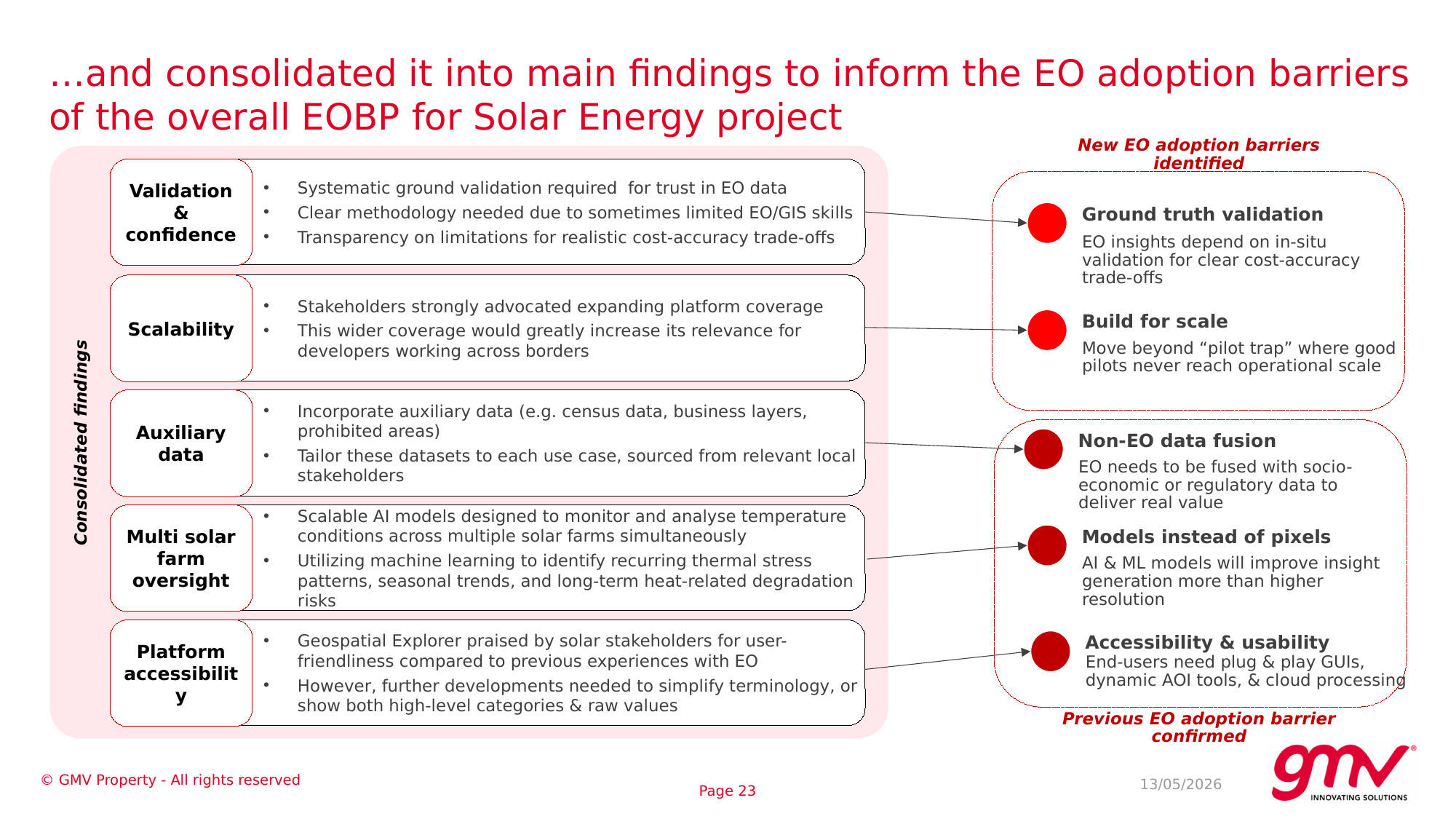

# …and consolidated it into main findings to inform the EO adoption barriers of the overall EOBP for Solar Energy project
New EO adoption barriers identified

Ground truth validation
EO insights depend on in-situ validation for clear cost-accuracy trade-offs

Build for scale
Move beyond “pilot trap” where good pilots never reach operational scale

Models instead of pixels
AI & ML models will improve insight generation more than higher resolution

Accessibility & usability
End-users need plug & play GUIs, dynamic AOI tools, & cloud processing
Previous EO adoption barrier confirmed

Validation & confidence
Systematic ground validation required  for trust in EO data
Clear methodology needed due to sometimes limited EO/GIS skills
Transparency on limitations for realistic cost-accuracy trade-offs
Scalability
Stakeholders strongly advocated expanding platform coverage
This wider coverage would greatly increase its relevance for developers working across borders
Auxiliary data
Incorporate auxiliary data (e.g. census data, business layers, prohibited areas)
Tailor these datasets to each use case, sourced from relevant local stakeholders
Consolidated findings
Multi solar farm oversight
Scalable AI models designed to monitor and analyse temperature conditions across multiple solar farms simultaneously
Utilizing machine learning to identify recurring thermal stress patterns, seasonal trends, and long-term heat-related degradation risks
Platform accessibility
Geospatial Explorer praised by solar stakeholders for user-friendliness compared to previous experiences with EO
However, further developments needed to simplify terminology, or show both high-level categories & raw values

Non-EO data fusion
EO needs to be fused with socio-economic or regulatory data to deliver real value